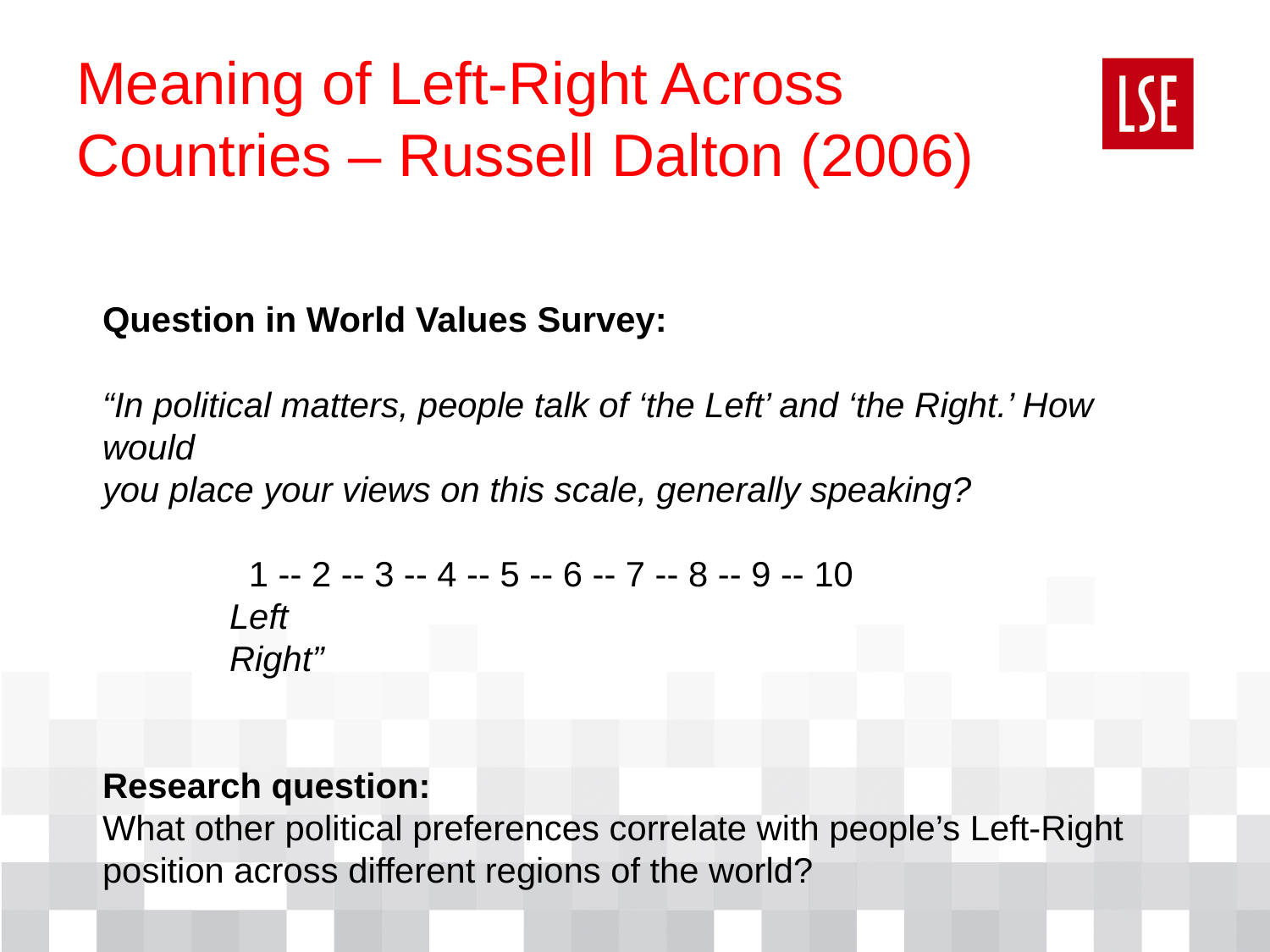

Meaning of Left-Right Across
Countries – Russell Dalton (2006)
Question in World Values Survey:

“In political matters, people talk of ‘the Left’ and ‘the Right.’ How would
you place your views on this scale, generally speaking?

	  1 -- 2 -- 3 -- 4 -- 5 -- 6 -- 7 -- 8 -- 9 -- 10
	Left 								Right”

Research question:
What other political preferences correlate with people’s Left-Right position across different regions of the world?